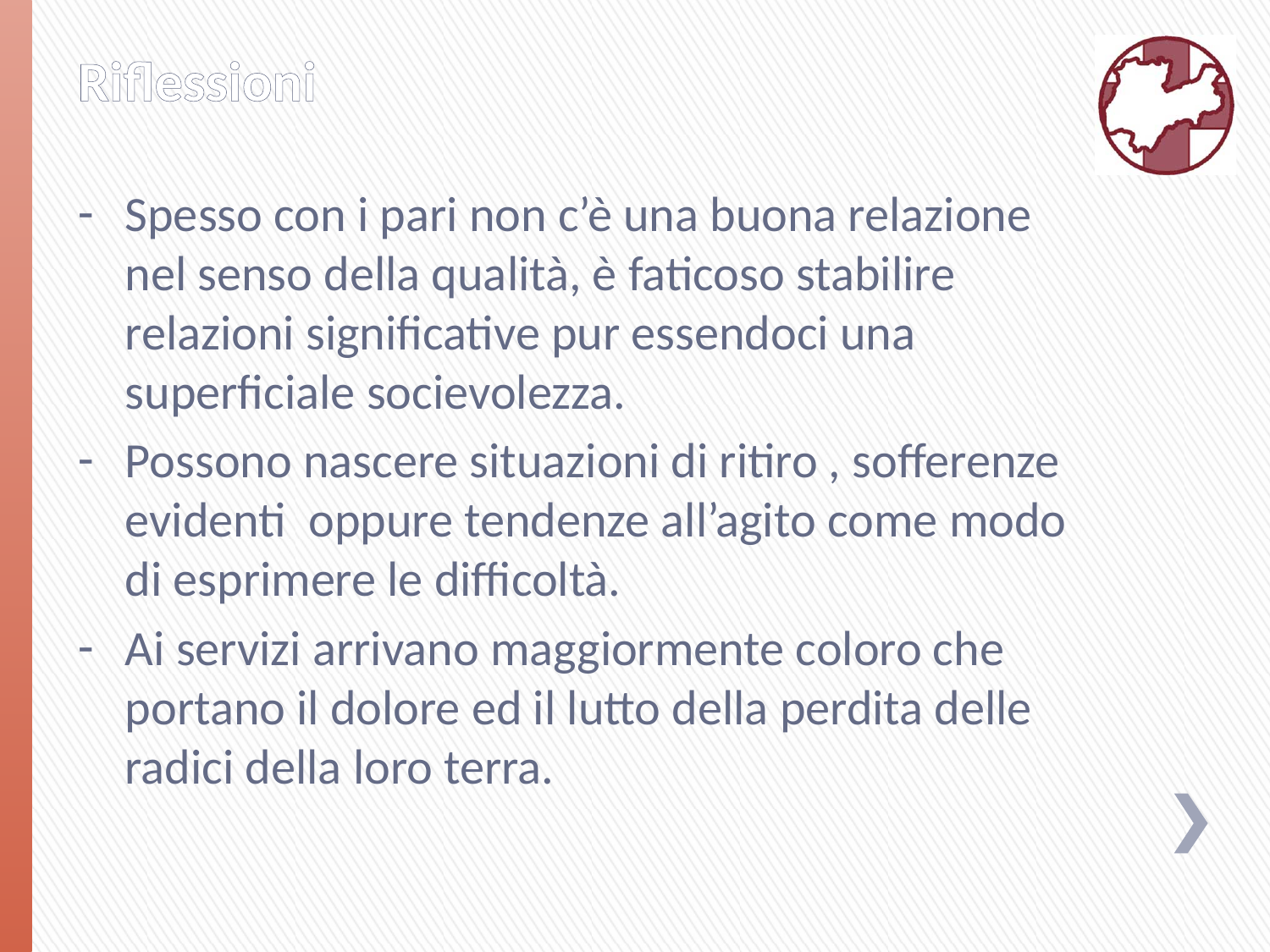

# Riflessioni
Spesso con i pari non c’è una buona relazione nel senso della qualità, è faticoso stabilire relazioni significative pur essendoci una superficiale socievolezza.
Possono nascere situazioni di ritiro , sofferenze evidenti  oppure tendenze all’agito come modo di esprimere le difficoltà.
Ai servizi arrivano maggiormente coloro che portano il dolore ed il lutto della perdita delle radici della loro terra.